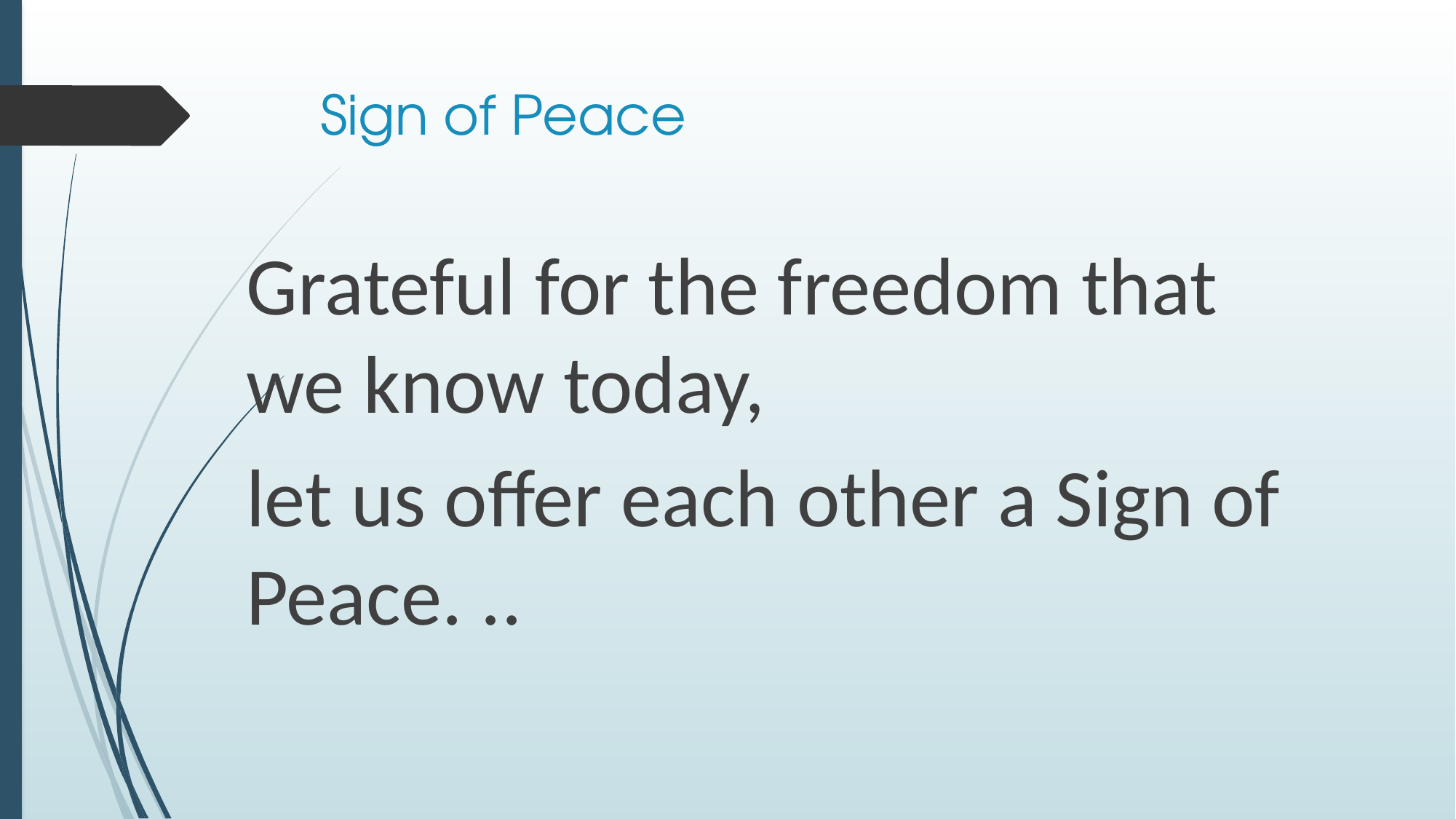

# Sign of Peace
Grateful for the freedom that we know today,
let us offer each other a Sign of Peace. ..